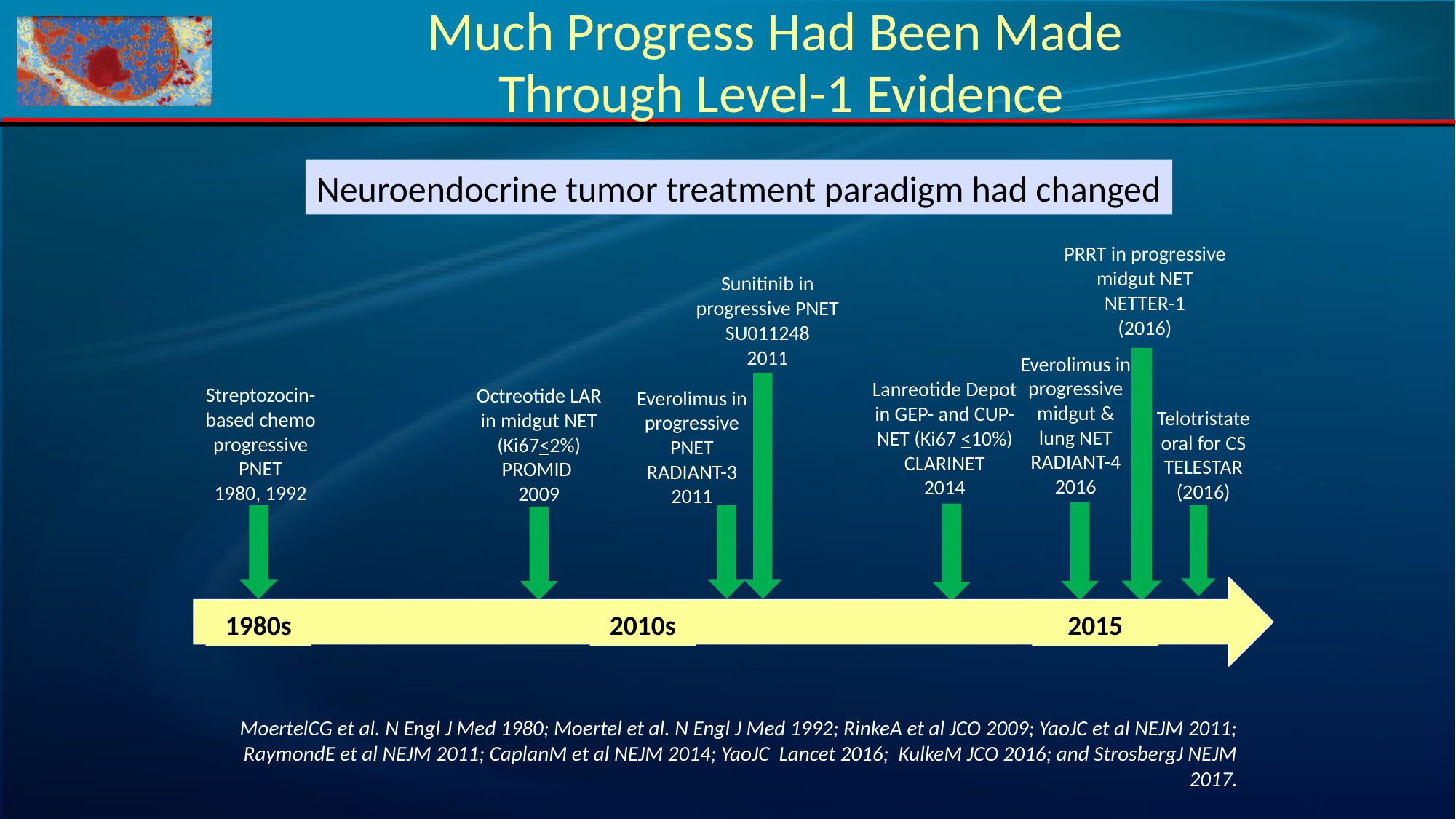

# Much Progress Had Been Made Through Level-1 Evidence
Neuroendocrine tumor treatment paradigm had changed
PRRT in progressive midgut NET
NETTER-1
(2016)

Sunitinib in progressive PNET
SU011248
2011

Everolimus in progressive midgut & lung NET
RADIANT-4
2016

Lanreotide Depot in GEP- and CUP-NET (Ki67 <10%)
CLARINET
2014

Streptozocin-based chemo progressive PNET
1980, 1992

Octreotide LAR in midgut NET (Ki67<2%)
PROMID
2009

Everolimus in progressive PNET
RADIANT-3
2011

1980s
2010s
2015
Telotristate oral for CS
TELESTAR
(2016)

MoertelCG et al. N Engl J Med 1980; Moertel et al. N Engl J Med 1992; RinkeA et al JCO 2009; YaoJC et al NEJM 2011; RaymondE et al NEJM 2011; CaplanM et al NEJM 2014; YaoJC  Lancet 2016;  KulkeM JCO 2016; and StrosbergJ NEJM 2017.